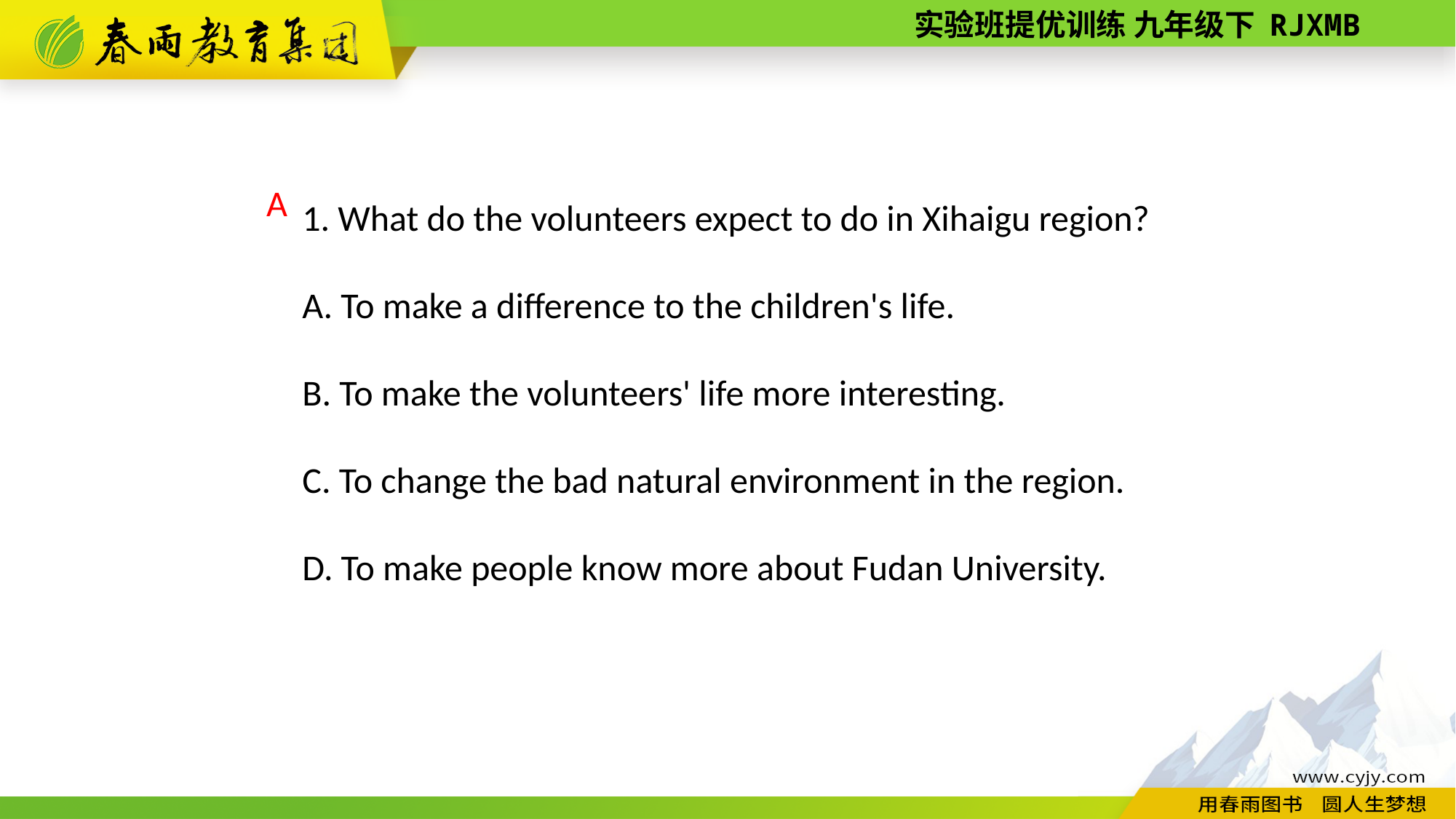

1. What do the volunteers expect to do in Xihaigu region?
A. To make a difference to the children's life.
B. To make the volunteers' life more interesting.
C. To change the bad natural environment in the region.
D. To make people know more about Fudan University.
A